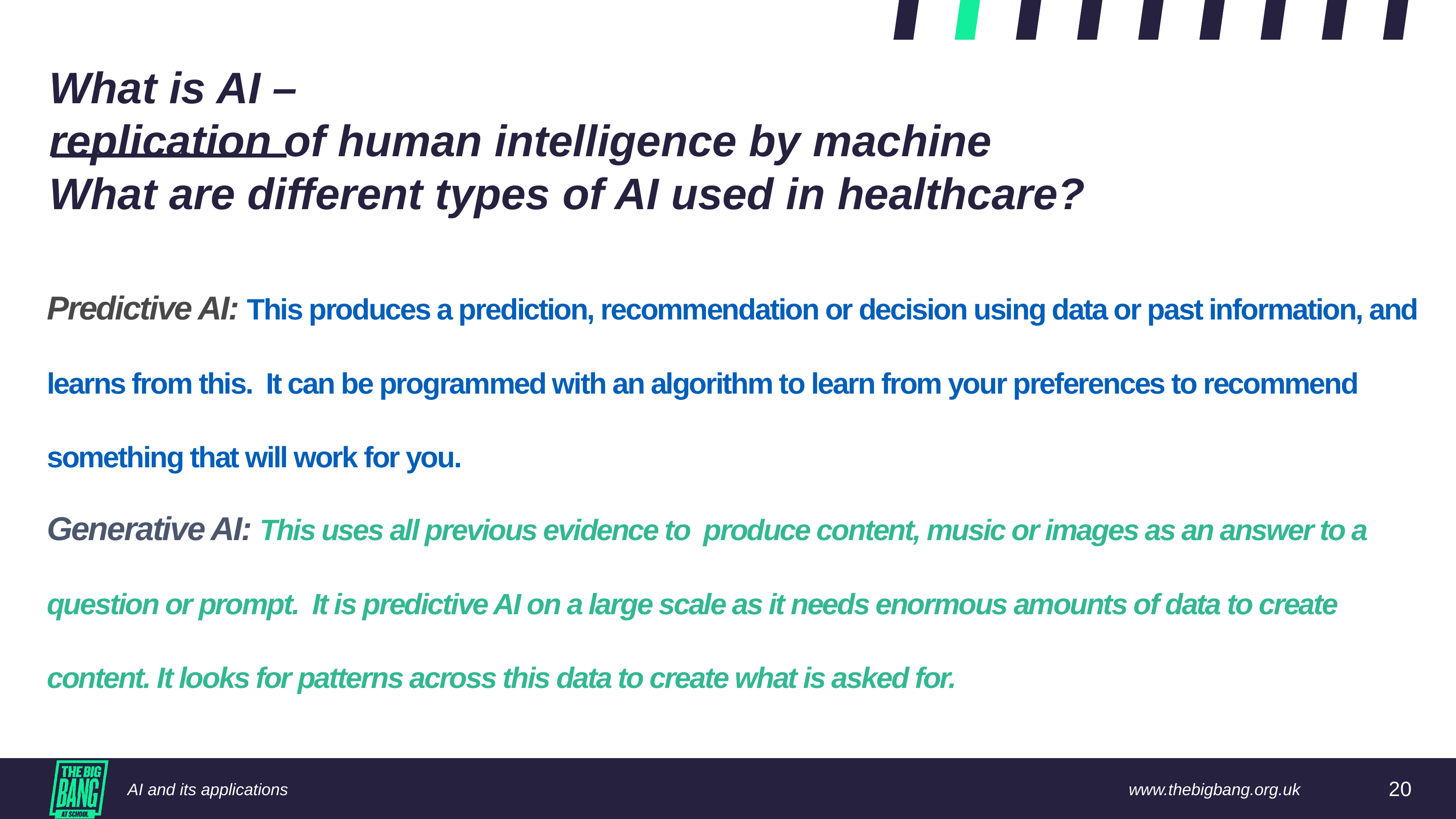

What is AI –
replication of human intelligence by machine
What are different types of AI used in healthcare?
Predictive AI: This produces a prediction, recommendation or decision using data or past information, and learns from this.  It can be programmed with an algorithm to learn from your preferences to recommend something that will work for you.
Generative AI: This uses all previous evidence to  produce content, music or images as an answer to a question or prompt.  It is predictive AI on a large scale as it needs enormous amounts of data to create content. It looks for patterns across this data to create what is asked for.